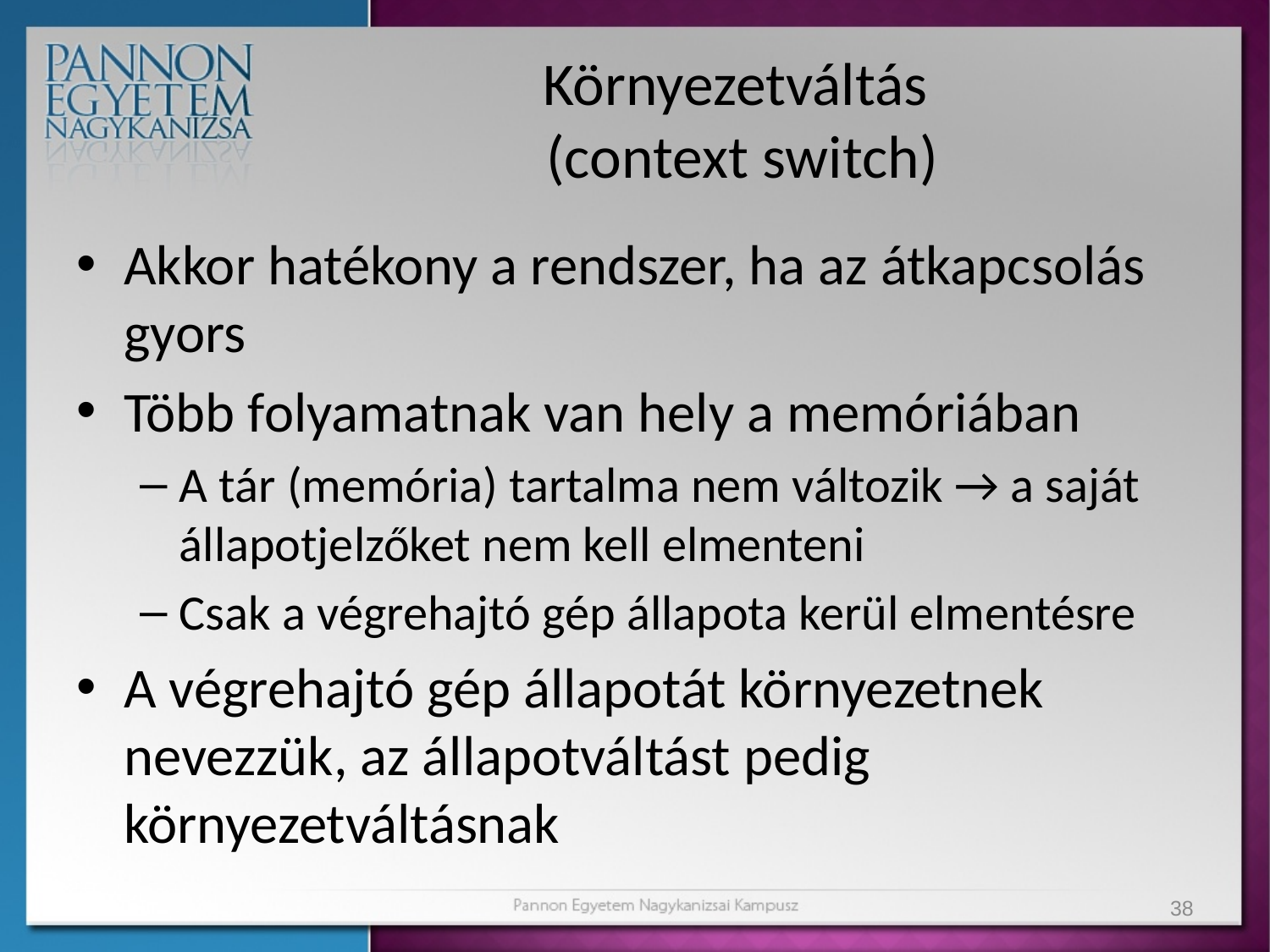

# Környezetváltás (context switch)
Akkor hatékony a rendszer, ha az átkapcsolás gyors
Több folyamatnak van hely a memóriában
A tár (memória) tartalma nem változik → a saját állapotjelzőket nem kell elmenteni
Csak a végrehajtó gép állapota kerül elmentésre
A végrehajtó gép állapotát környezetnek nevezzük, az állapotváltást pedig környezetváltásnak
38